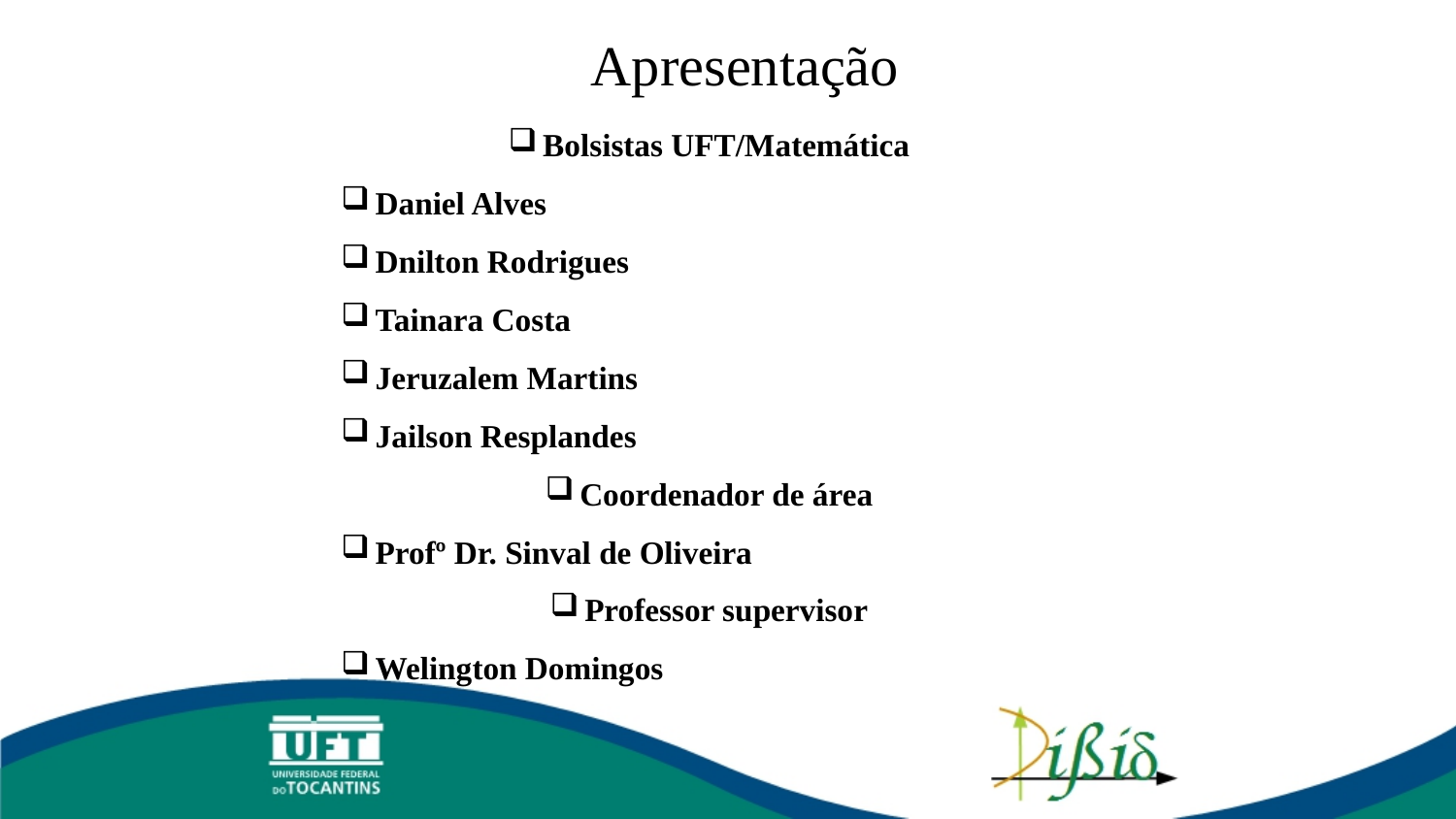

# Apresentação
Bolsistas UFT/Matemática
Daniel Alves
Dnilton Rodrigues
Tainara Costa
Jeruzalem Martins
Jailson Resplandes
Coordenador de área
Profº Dr. Sinval de Oliveira
Professor supervisor
Welington Domingos